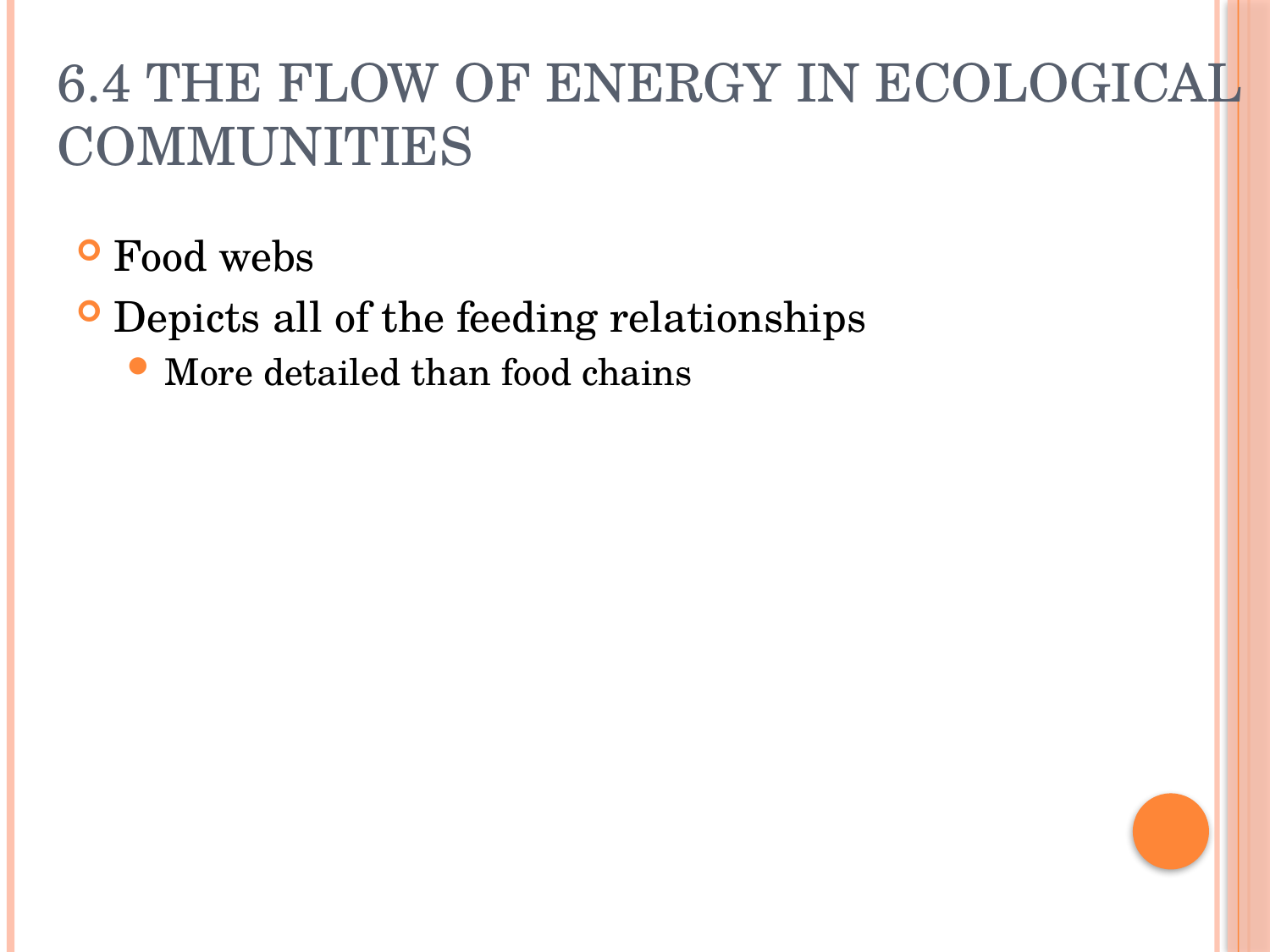

# 6.4 The Flow of Energy in Ecological Communities
Food webs
Depicts all of the feeding relationships
More detailed than food chains